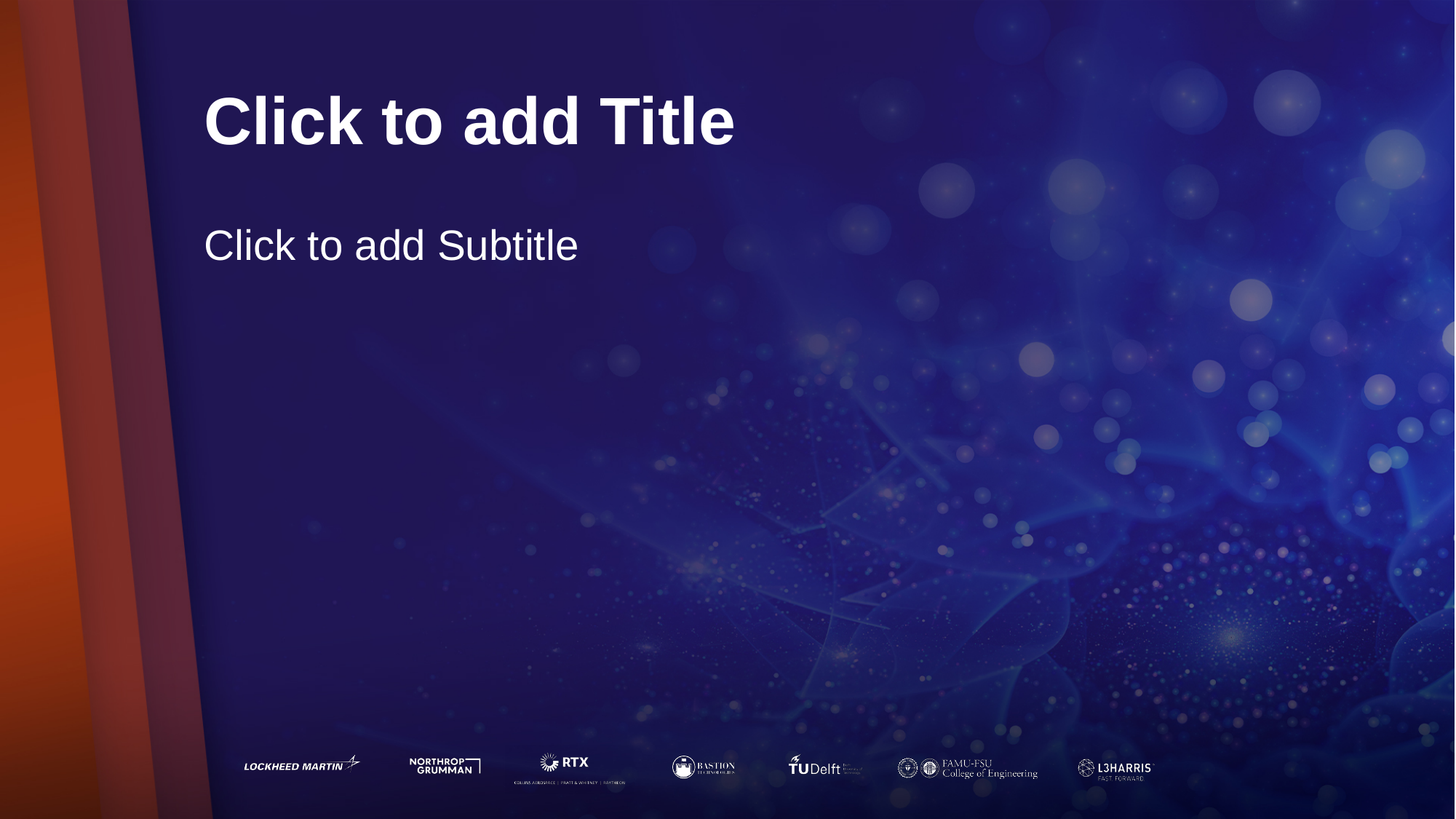

# Click to add Title
Click to add Subtitle